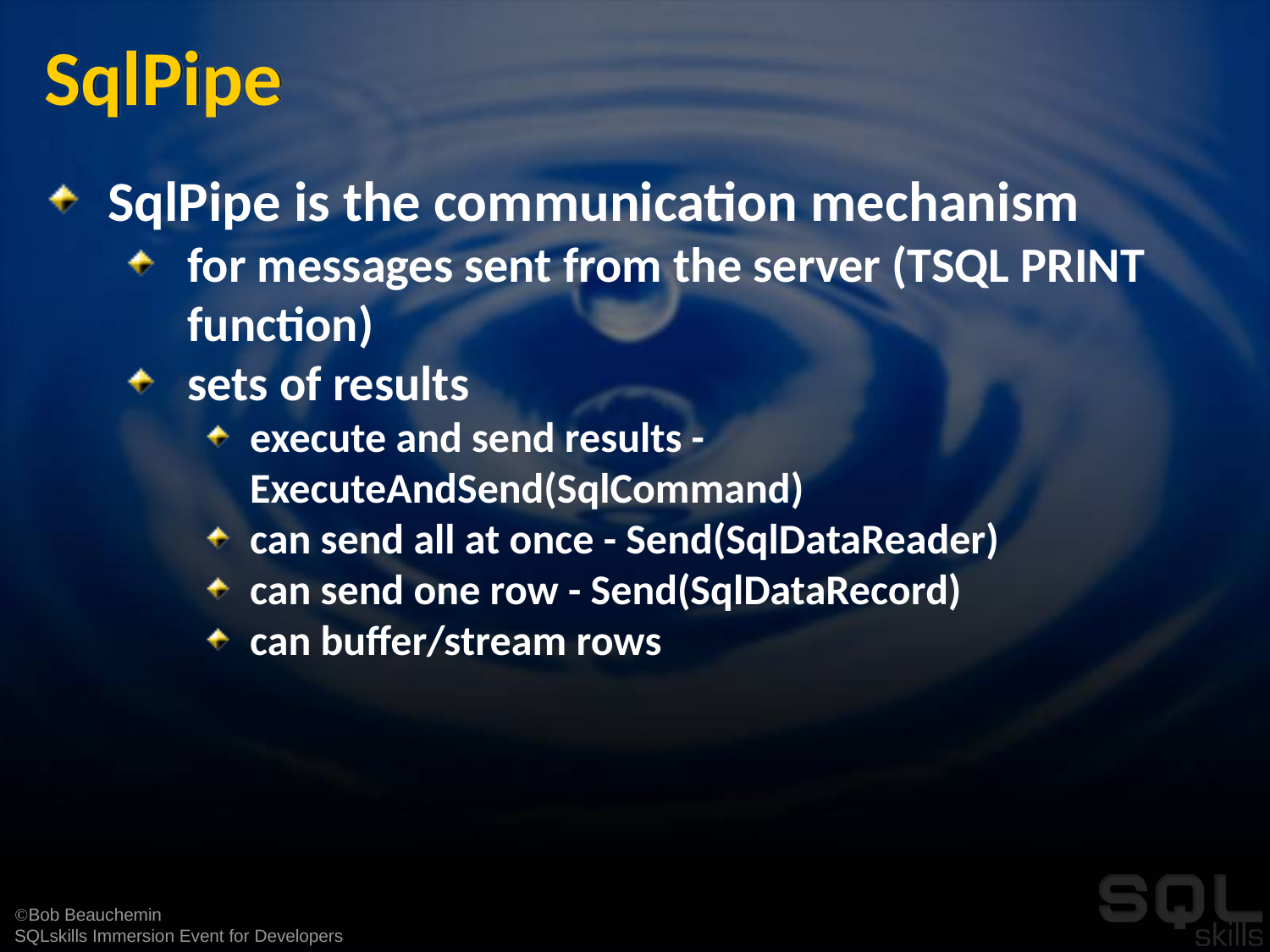

# SqlPipe
SqlPipe is the communication mechanism
for messages sent from the server (TSQL PRINT function)
sets of results
execute and send results - ExecuteAndSend(SqlCommand)
can send all at once - Send(SqlDataReader)
can send one row - Send(SqlDataRecord)
can buffer/stream rows